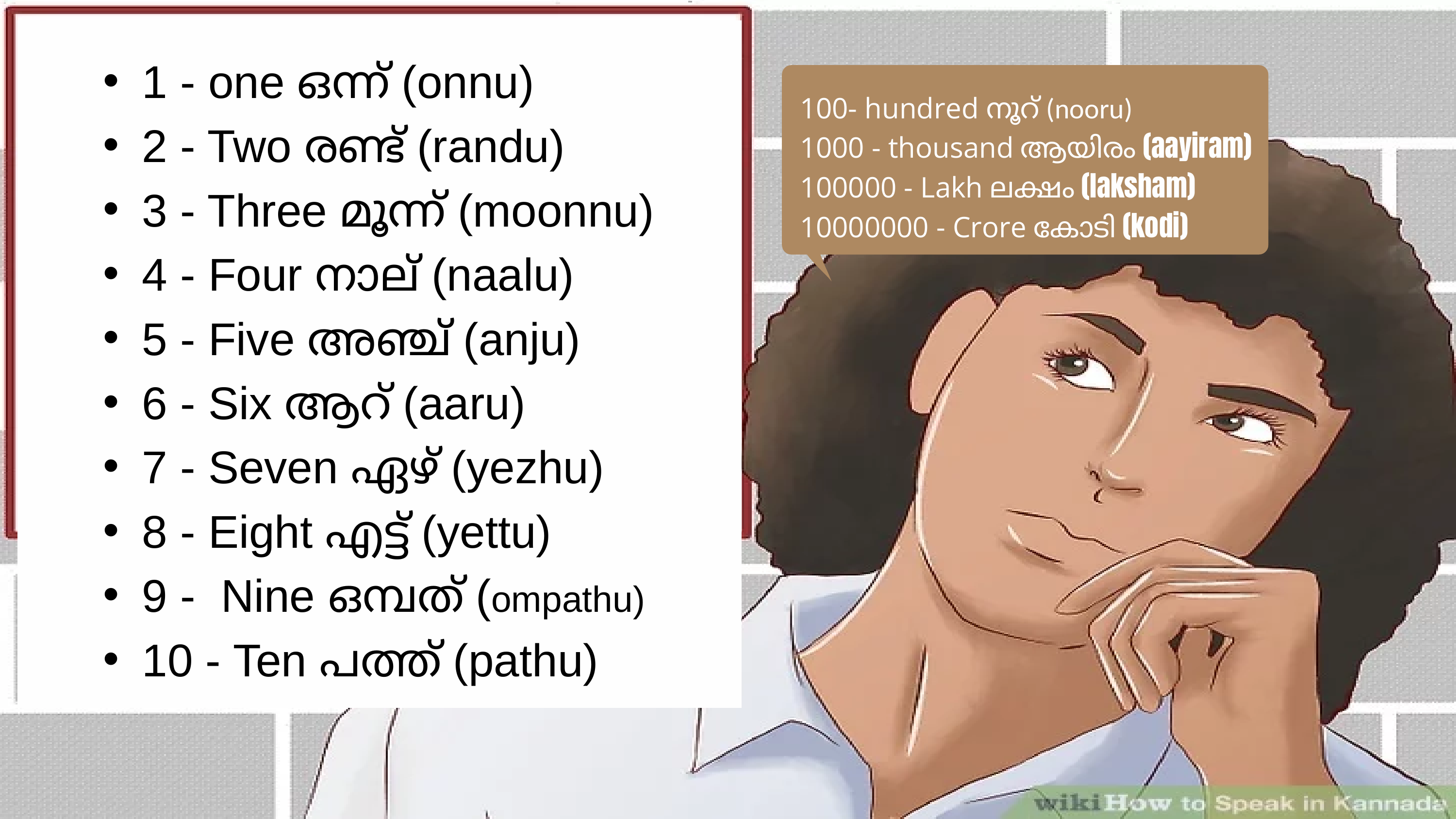

1 - one ഒന്ന് (onnu)
2 - Two രണ്ട് (randu)
3 - Three മൂന്ന് (moonnu)
4 - Four നാല് (naalu)
5 - Five അഞ്ച് (anju)
6 - Six ആറ് (aaru)
7 - Seven ഏഴ് (yezhu)
8 - Eight എട്ട് (yettu)
9 -  Nine ഒമ്പത് (ompathu)
10 - Ten പത്ത് (pathu)

100- hundred നൂറ് (nooru)
1000 - thousand ആയിരം (aayiram)
100000 - Lakh ലക്ഷം (laksham)
10000000 - Crore കോടി (kodi)